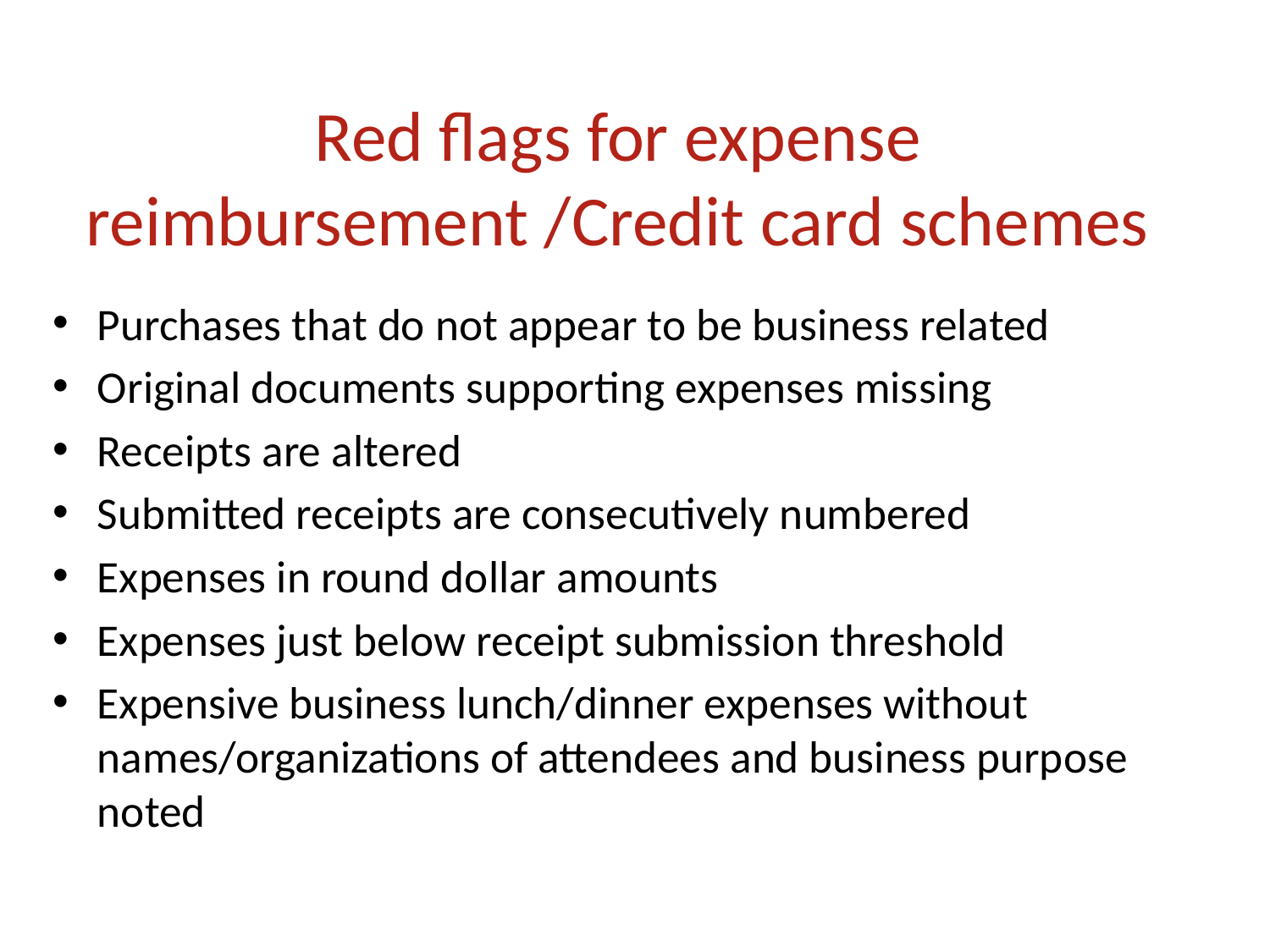

# Red flags for expense reimbursement /Credit card schemes
Purchases that do not appear to be business related
Original documents supporting expenses missing
Receipts are altered
Submitted receipts are consecutively numbered
Expenses in round dollar amounts
Expenses just below receipt submission threshold
Expensive business lunch/dinner expenses without names/organizations of attendees and business purpose noted